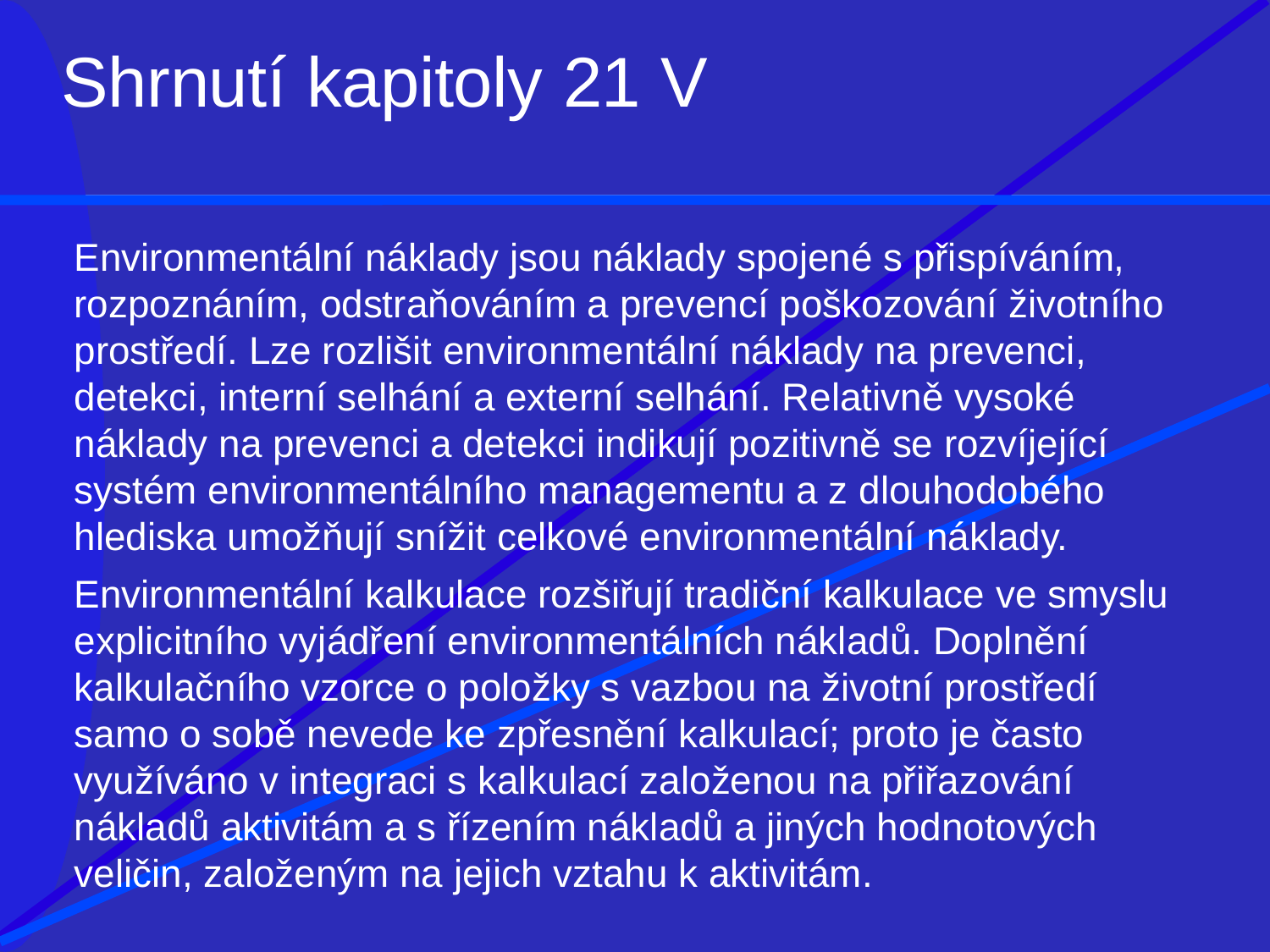

# Shrnutí kapitoly 21 V
Environmentální náklady jsou náklady spojené s přispíváním, rozpoznáním, odstraňováním a prevencí poškozování životního prostředí. Lze rozlišit environmentální náklady na prevenci, detekci, interní selhání a externí selhání. Relativně vysoké náklady na prevenci a detekci indikují pozitivně se rozvíjející systém environmentálního managementu a z dlouhodobého hlediska umožňují snížit celkové environmentální náklady.
Environmentální kalkulace rozšiřují tradiční kalkulace ve smyslu explicitního vyjádření environmentálních nákladů. Doplnění kalkulačního vzorce o položky s vazbou na životní prostředí samo o sobě nevede ke zpřesnění kalkulací; proto je často využíváno v integraci s kalkulací založenou na přiřazování nákladů aktivitám a s řízením nákladů a jiných hodnotových veličin, založeným na jejich vztahu k aktivitám.